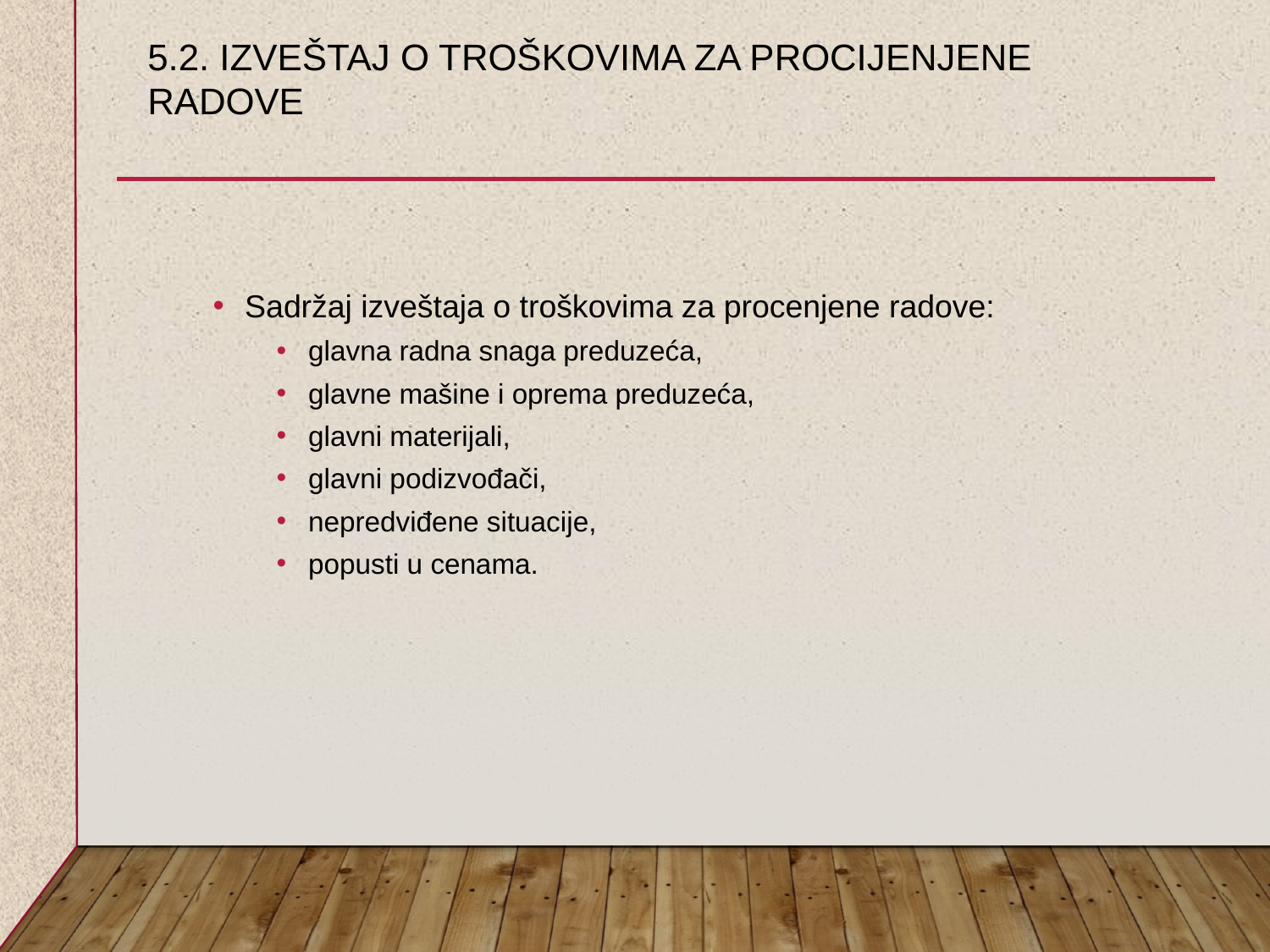

# 5.2. izveštaj o troškovima za Procijenjene radove
Sadržaj izveštaja o troškovima za procenjene radove:
glavna radna snaga preduzeća,
glavne mašine i oprema preduzeća,
glavni materijali,
glavni podizvođači,
nepredviđene situacije,
popusti u cenama.